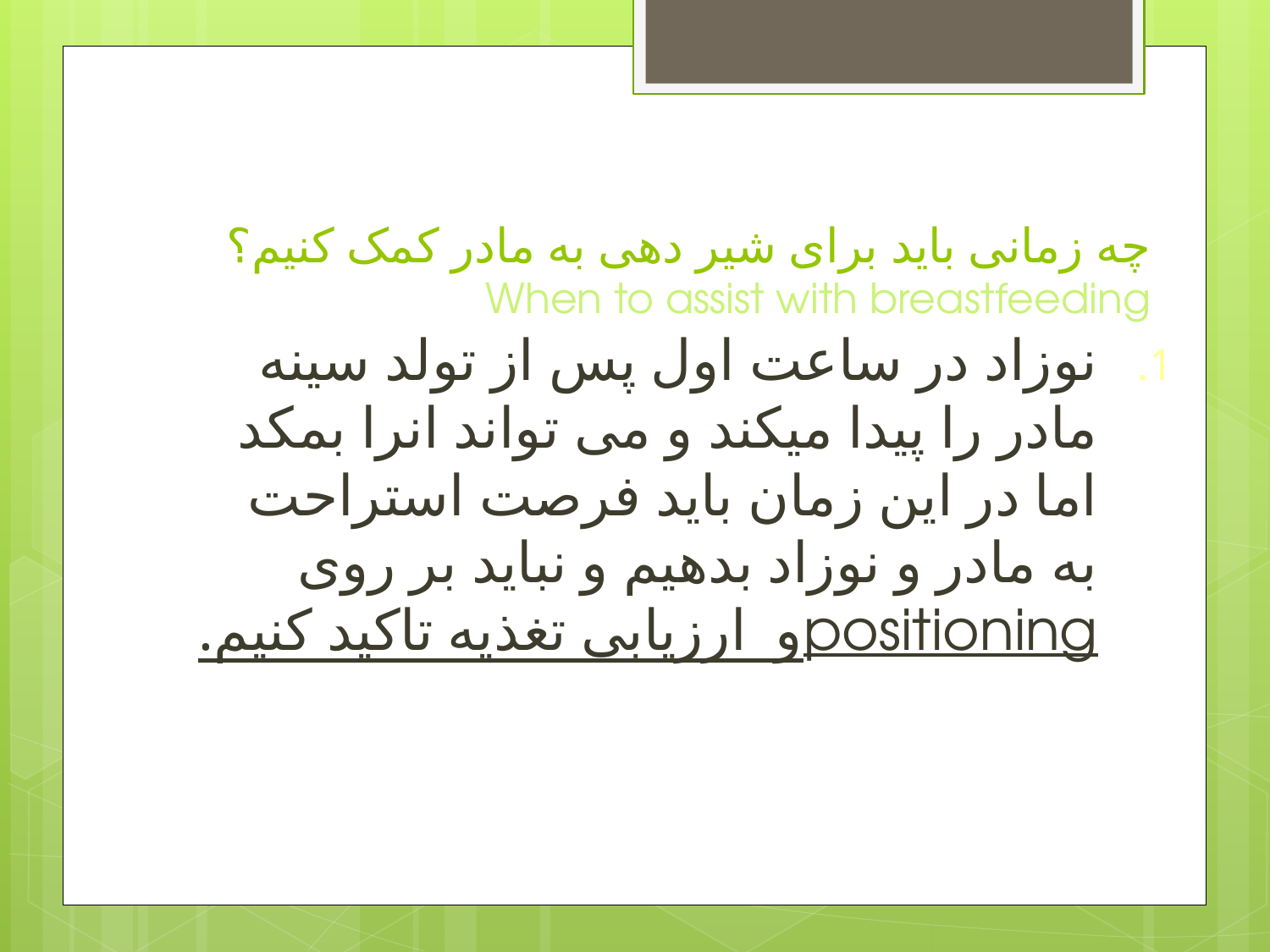

# چه زمانی باید برای شیر دهی به مادر کمک کنیم؟ When to assist with breastfeeding
نوزاد در ساعت اول پس از تولد سینه مادر را پیدا میکند و می تواند انرا بمکد اما در این زمان باید فرصت استراحت به مادر و نوزاد بدهیم و نباید بر روی positioningو  ارزیابی تغذیه تاکید کنیم.